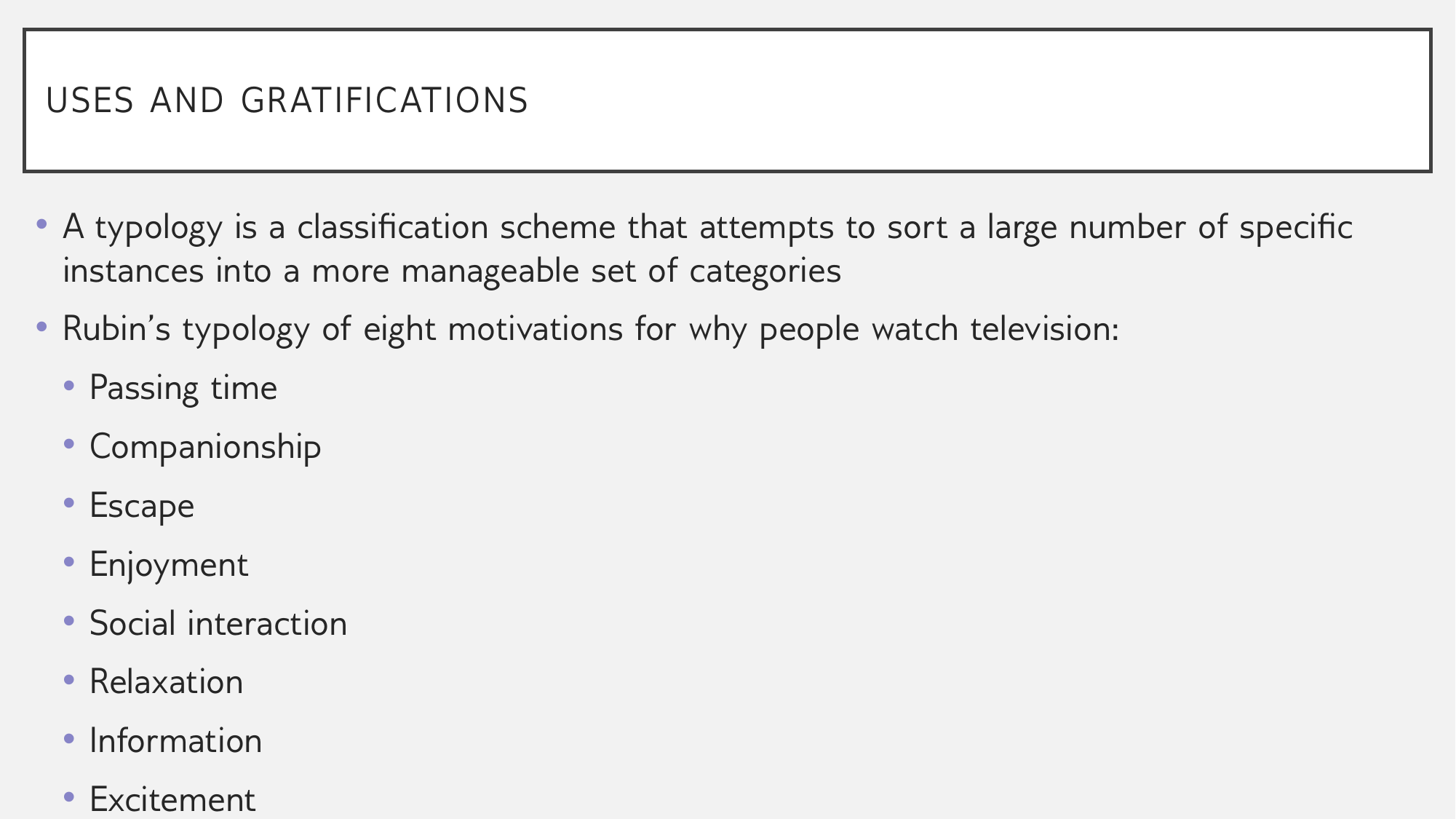

# Uses and Gratifications
A typology is a classification scheme that attempts to sort a large number of specific instances into a more manageable set of categories
Rubin’s typology of eight motivations for why people watch television:
Passing time
Companionship
Escape
Enjoyment
Social interaction
Relaxation
Information
Excitement